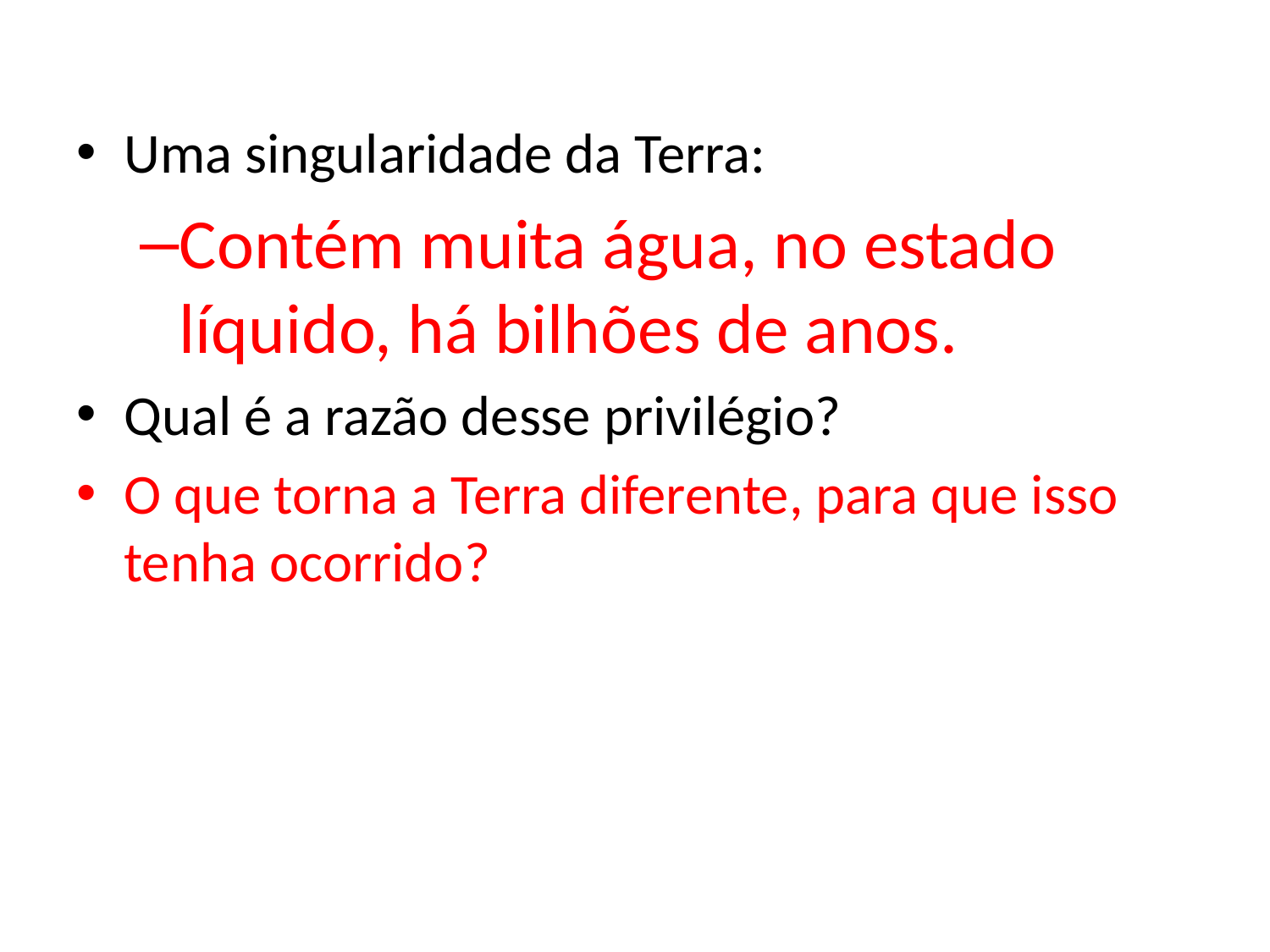

Uma singularidade da Terra:
Contém muita água, no estado líquido, há bilhões de anos.
Qual é a razão desse privilégio?
O que torna a Terra diferente, para que isso tenha ocorrido?